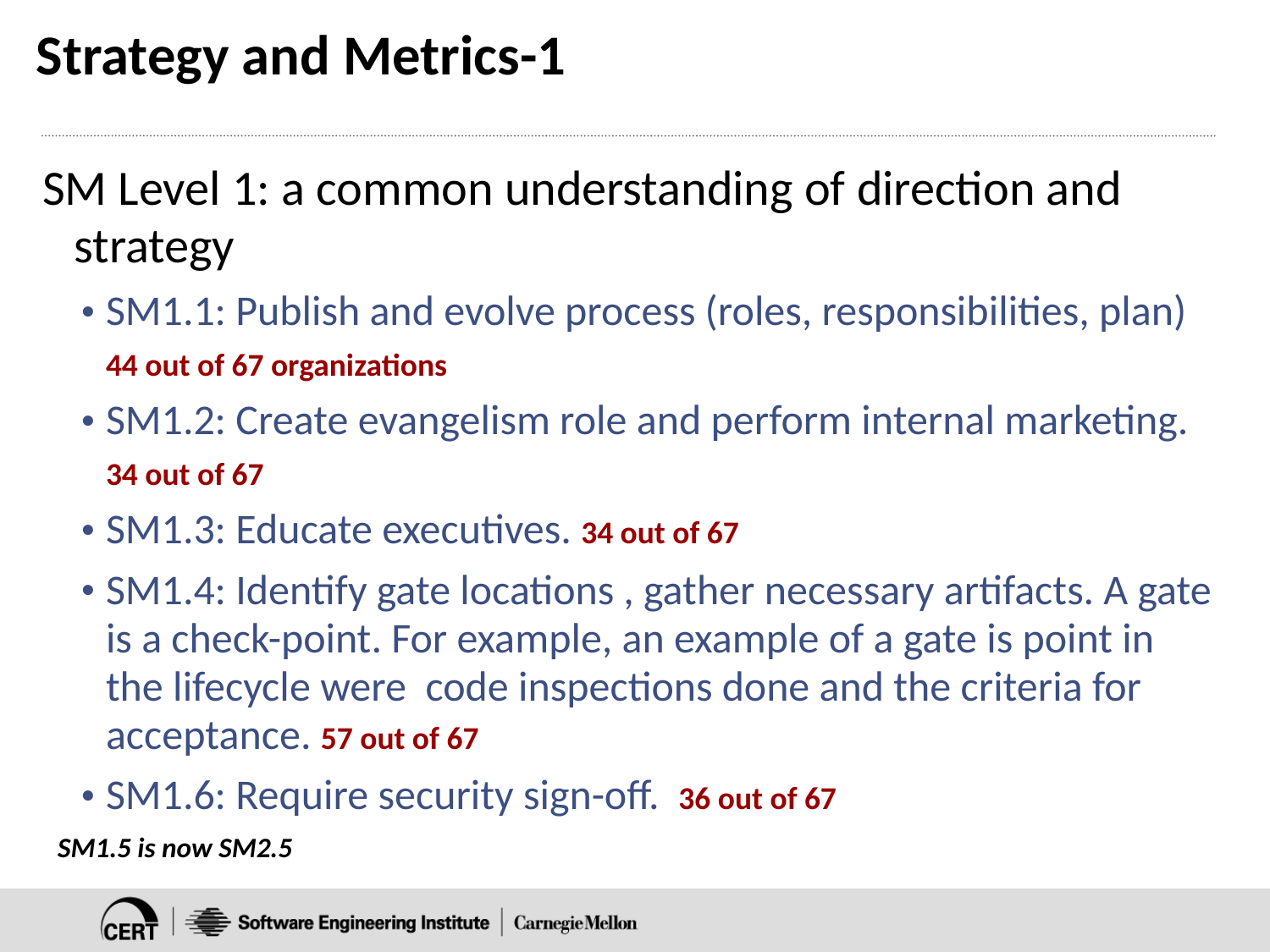

# Strategy and Metrics-1
SM Level 1: a common understanding of direction and strategy
SM1.1: Publish and evolve process (roles, responsibilities, plan)
44 out of 67 organizations
SM1.2: Create evangelism role and perform internal marketing.
34 out of 67
SM1.3: Educate executives. 34 out of 67
SM1.4: Identify gate locations , gather necessary artifacts. A gate is a check-point. For example, an example of a gate is point in the lifecycle were  code inspections done and the criteria for acceptance. 57 out of 67
SM1.6: Require security sign-off.  36 out of 67
SM1.5 is now SM2.5